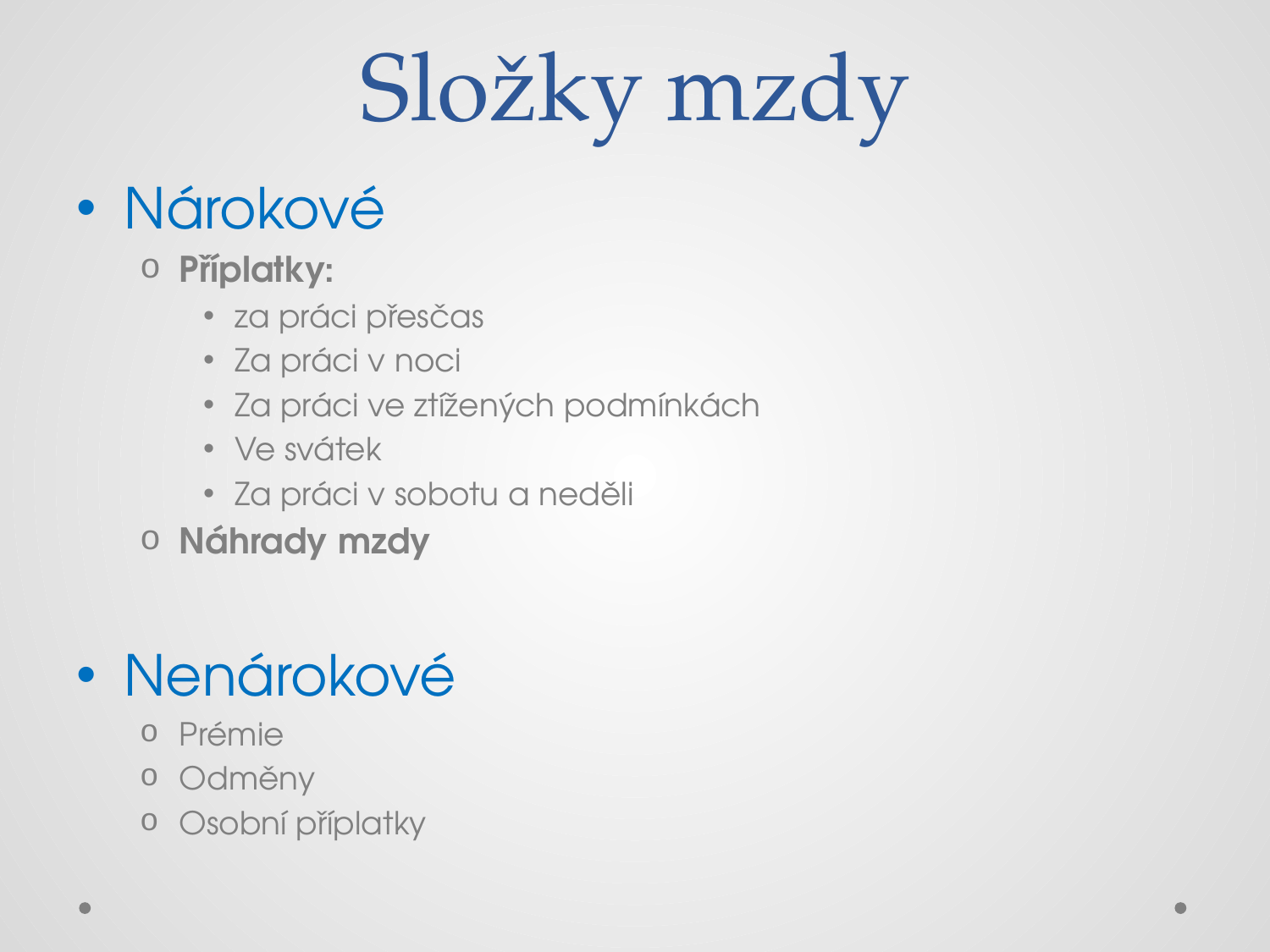

# Složky mzdy
Nárokové
Příplatky:
za práci přesčas
Za práci v noci
Za práci ve ztížených podmínkách
Ve svátek
Za práci v sobotu a neděli
Náhrady mzdy

Nenárokové
Prémie
Odměny
Osobní příplatky